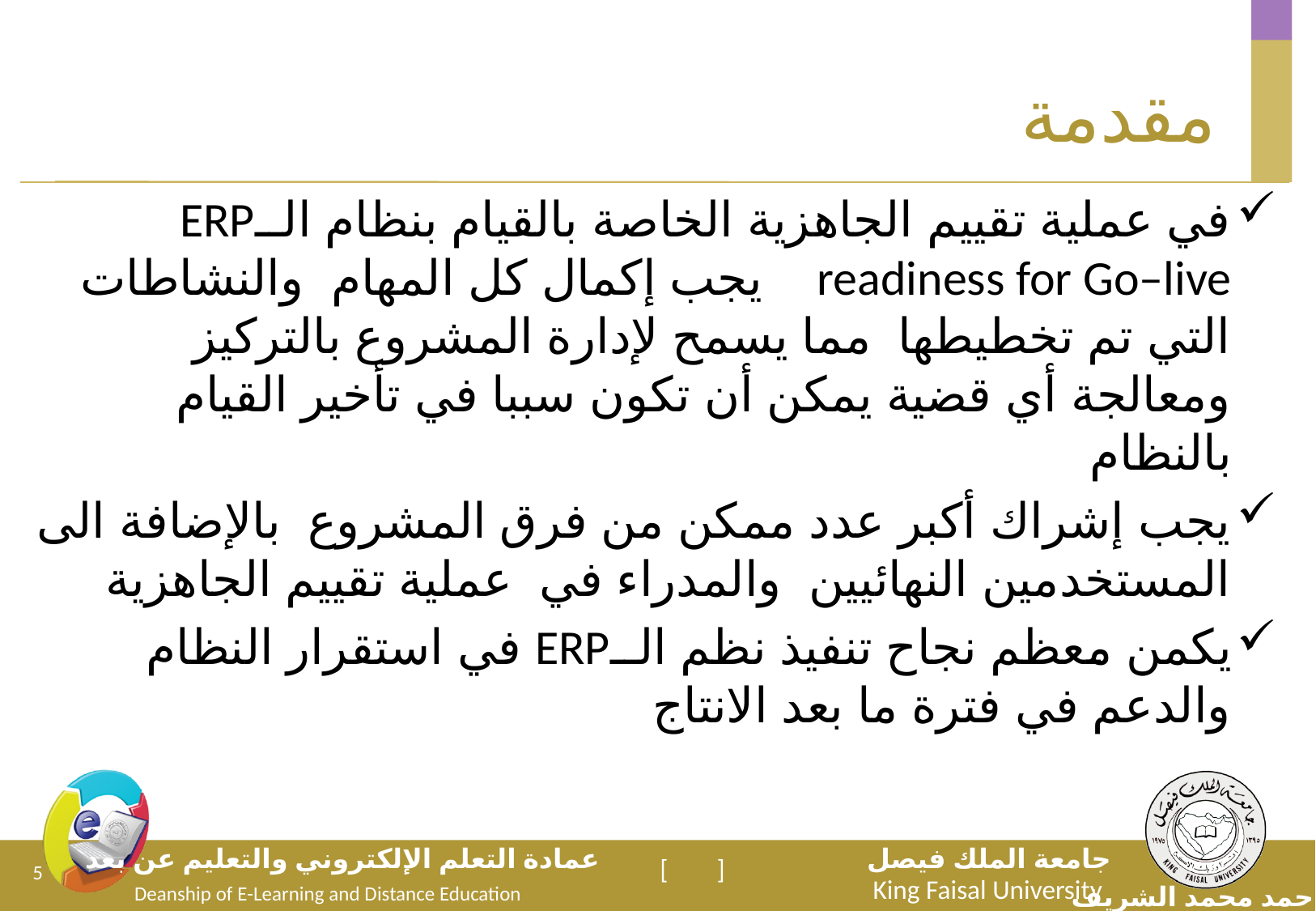

# مقدمة
في عملية تقييم الجاهزية الخاصة بالقيام بنظام الــERP readiness for Go–live    يجب إكمال كل المهام  والنشاطات التي تم تخطيطها  مما يسمح لإدارة المشروع بالتركيز ومعالجة أي قضية يمكن أن تكون سببا في تأخير القيام بالنظام
يجب إشراك أكبر عدد ممكن من فرق المشروع  بالإضافة الى المستخدمين النهائيين  والمدراء في  عملية تقييم الجاهزية
يكمن معظم نجاح تنفيذ نظم الــERP في استقرار النظام  والدعم في فترة ما بعد الانتاج

5